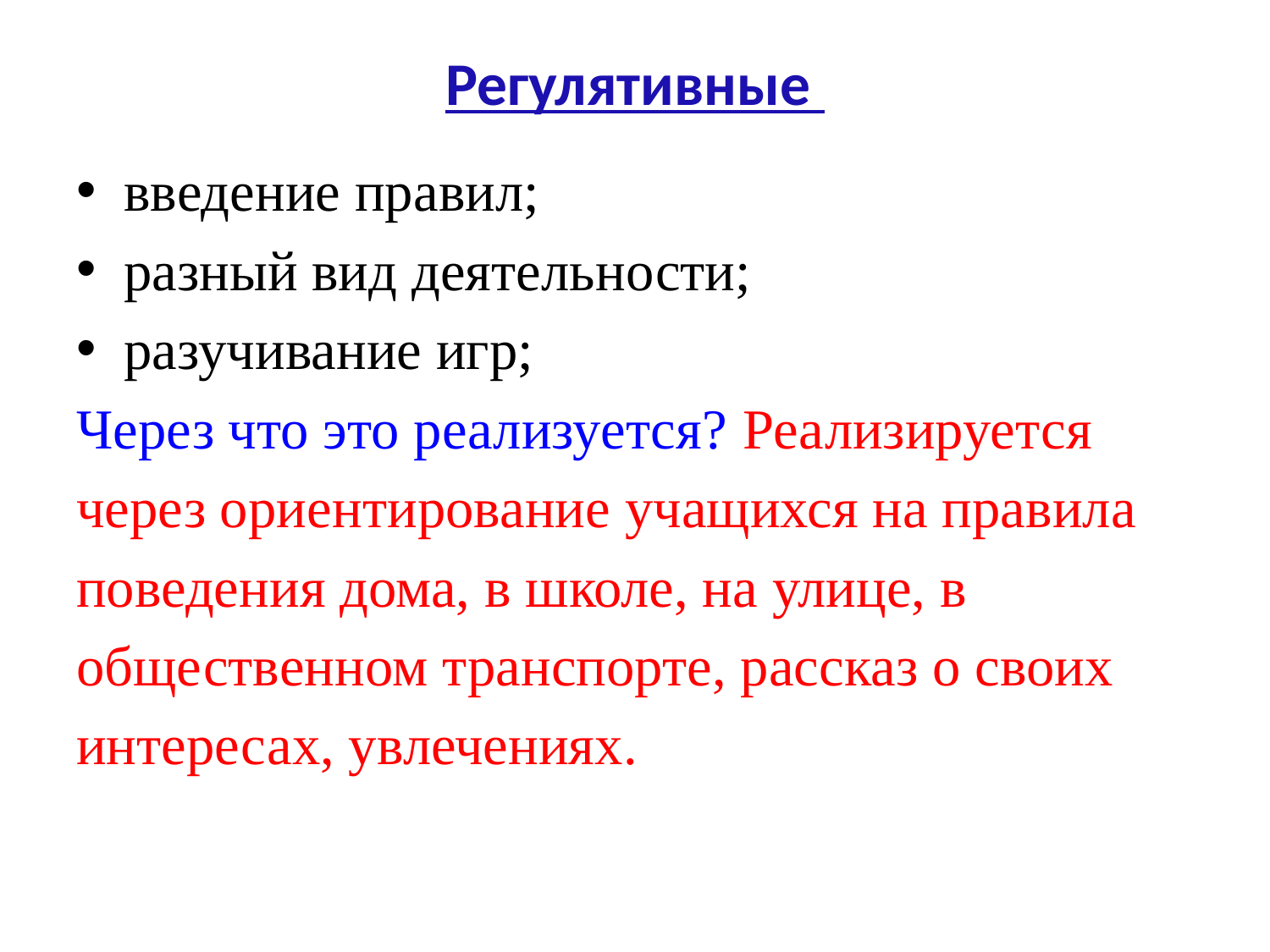

# Регулятивные
введение правил;
разный вид деятельности;
разучивание игр;
Через что это реализуется? Реализируется
через ориентирование учащихся на правила
поведения дома, в школе, на улице, в
общественном транспорте, рассказ о своих
интересах, увлечениях.